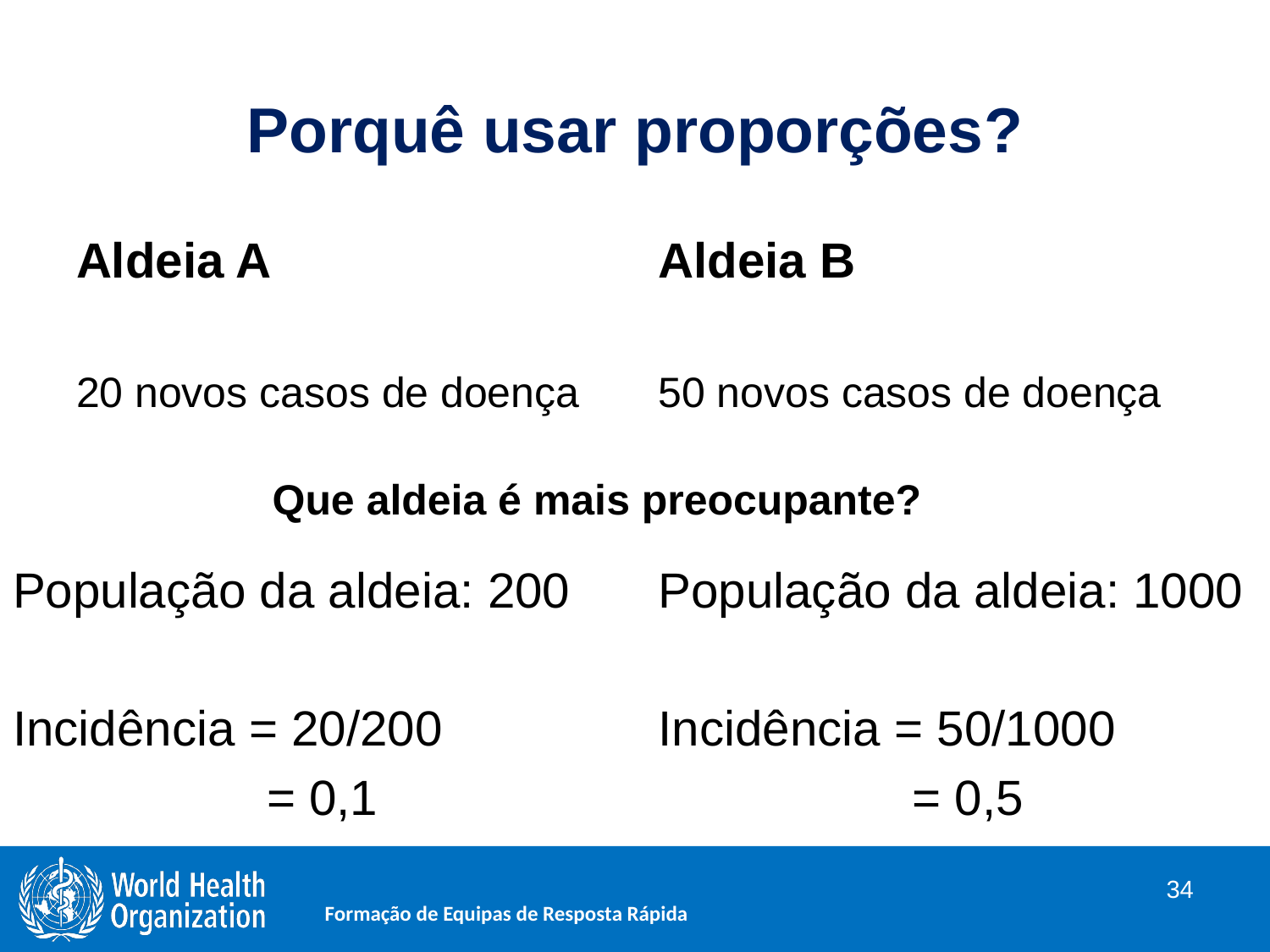

# Porquê usar proporções?
Aldeia B

50 novos casos de doença
Aldeia A

20 novos casos de doença
Que aldeia é mais preocupante?
População da aldeia: 1000

Incidência = 50/1000
		= 0,5
População da aldeia: 200

Incidência = 20/200
		= 0,1
34